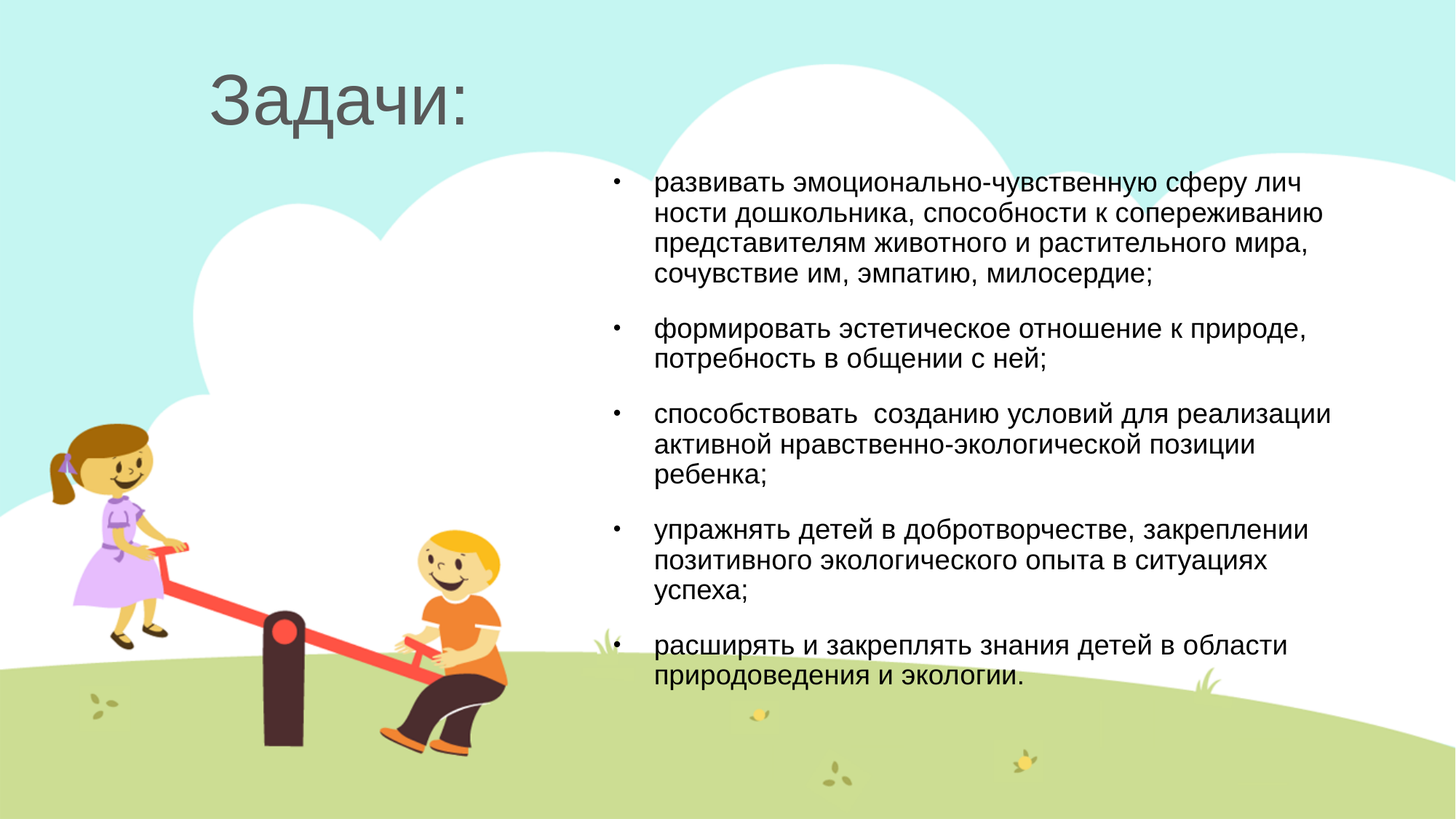

# Задачи:
развивать эмоционально-чувственную сферу лич­ности дошкольника, способности к сопереживанию представителям животного и растительного мира, сочувствие им, эмпатию, милосердие;
формировать эстетическое отношение к природе, потребность в общении с ней;
способствовать  созданию условий для реализации активной нравственно-экологической позиции ребенка;
упражнять детей в добротворчестве, закреплении позитивного экологического опыта в ситуациях успеха;
расширять и закреплять знания детей в области природоведения и экологии.